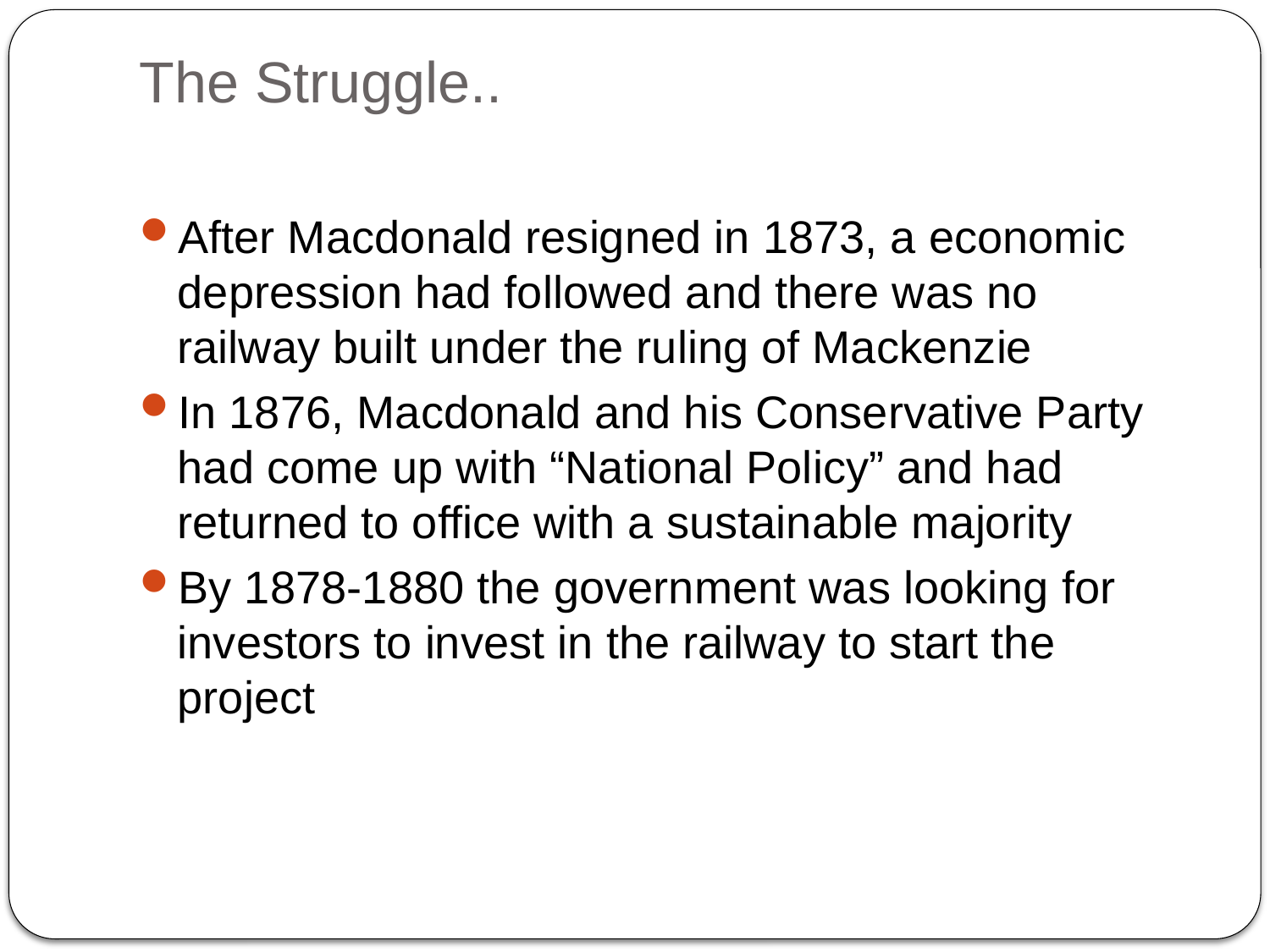

# The Struggle..
After Macdonald resigned in 1873, a economic depression had followed and there was no railway built under the ruling of Mackenzie
In 1876, Macdonald and his Conservative Party had come up with “National Policy” and had returned to office with a sustainable majority
By 1878-1880 the government was looking for investors to invest in the railway to start the project